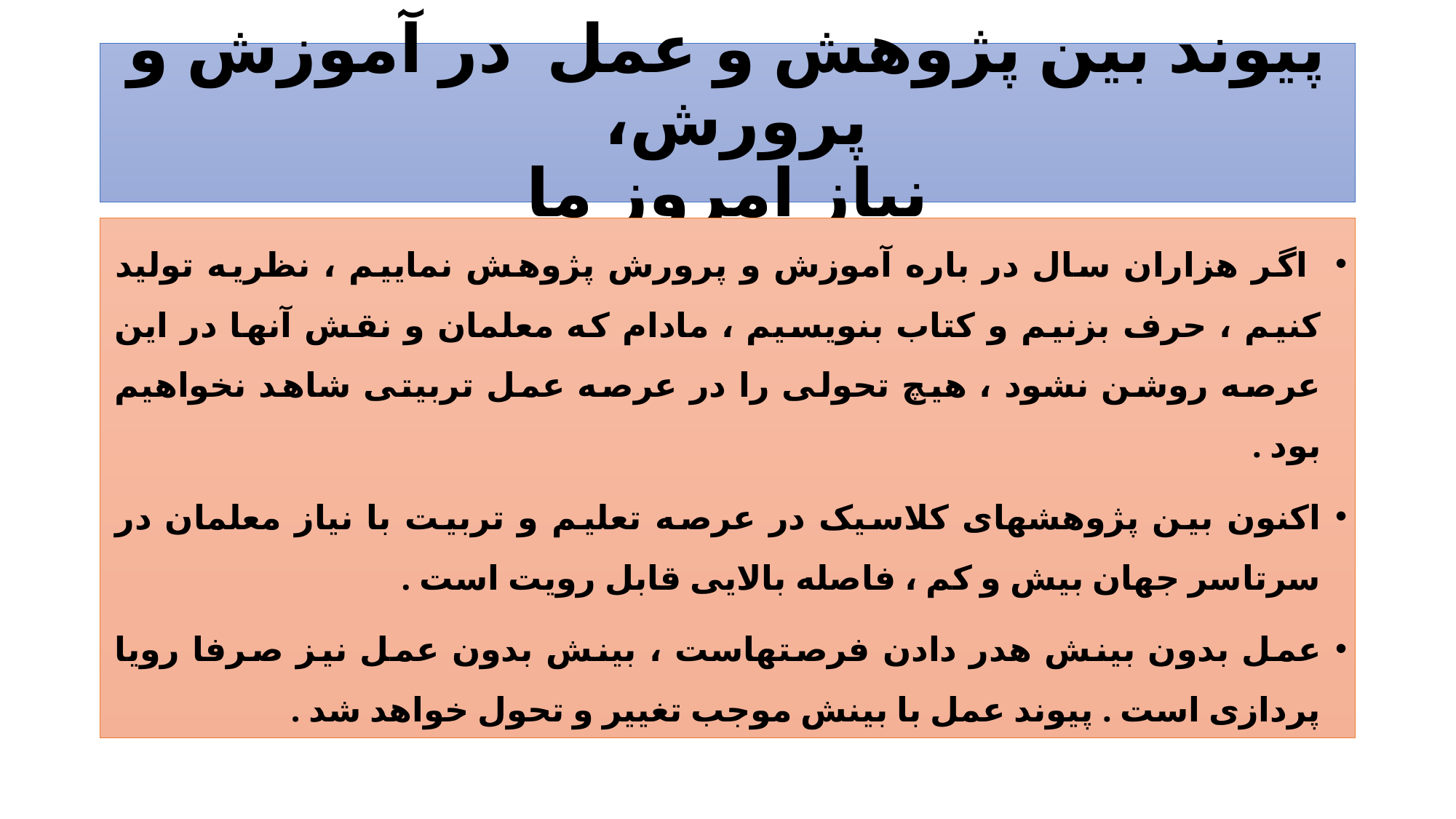

# پیوند بین پژوهش و عمل  در آموزش و پرورش، نیاز امروز ما
 اگر هزاران سال در باره آموزش و پرورش پژوهش نماییم ، نظریه تولید کنیم ، حرف بزنیم و کتاب بنویسیم ، مادام که معلمان و نقش آنها در این عرصه روشن نشود ، هیچ تحولی را در عرصه عمل تربیتی شاهد نخواهیم بود .
اکنون بین پژوهشهای کلاسیک در عرصه تعلیم و تربیت با نیاز معلمان در سرتاسر جهان بیش و کم ، فاصله بالایی قابل رویت است .
عمل بدون بینش هدر دادن فرصتهاست ، بینش بدون عمل نیز صرفا رویا پردازی است . پیوند عمل با بینش موجب تغییر و تحول خواهد شد .